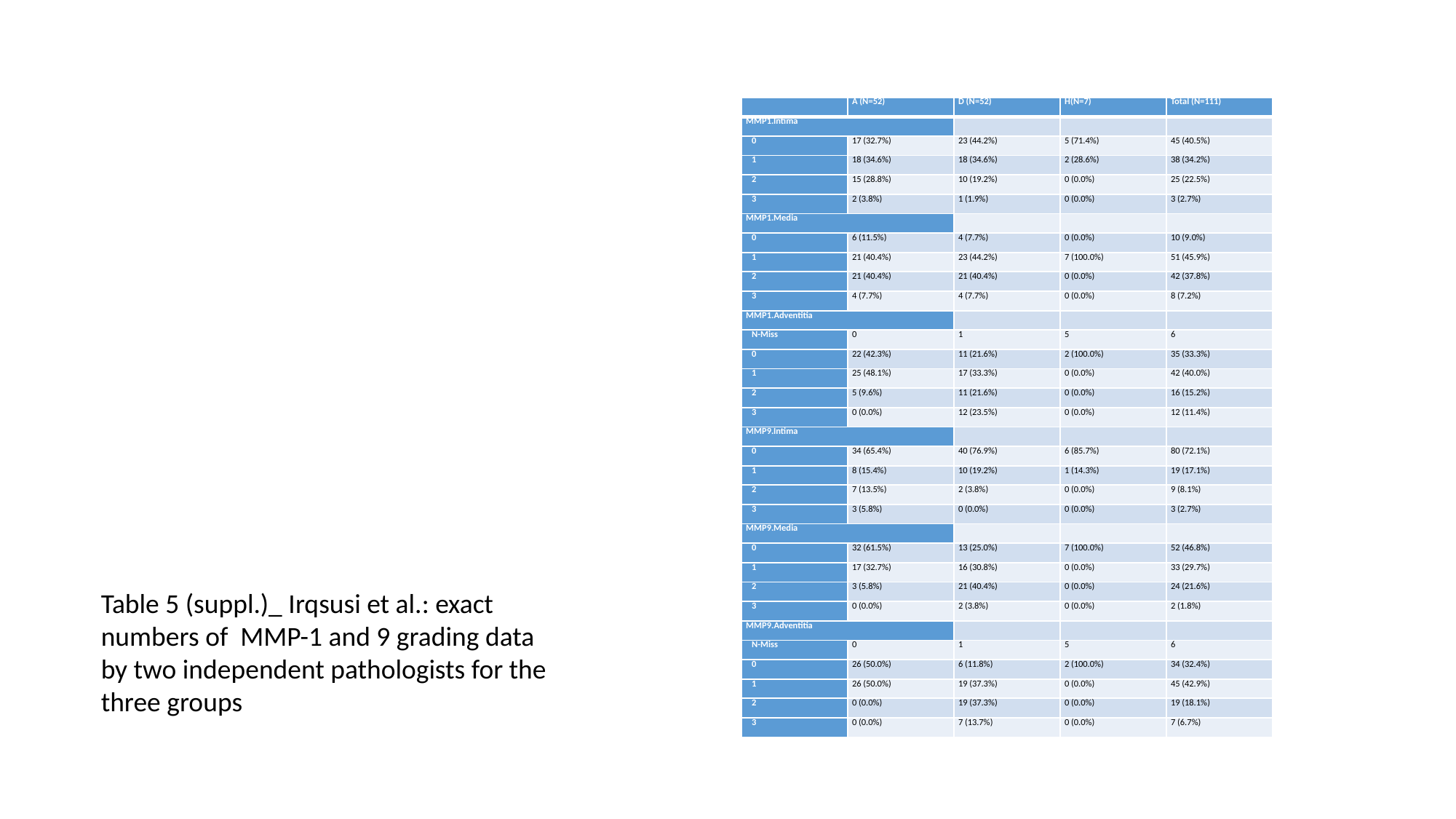

|  | A (N=52) | D (N=52) | H(N=7) | Total (N=111) |
| --- | --- | --- | --- | --- |
| MMP1.Intima |  |  |  |  |
| 0 | 17 (32.7%) | 23 (44.2%) | 5 (71.4%) | 45 (40.5%) |
| 1 | 18 (34.6%) | 18 (34.6%) | 2 (28.6%) | 38 (34.2%) |
| 2 | 15 (28.8%) | 10 (19.2%) | 0 (0.0%) | 25 (22.5%) |
| 3 | 2 (3.8%) | 1 (1.9%) | 0 (0.0%) | 3 (2.7%) |
| MMP1.Media |  |  |  |  |
| 0 | 6 (11.5%) | 4 (7.7%) | 0 (0.0%) | 10 (9.0%) |
| 1 | 21 (40.4%) | 23 (44.2%) | 7 (100.0%) | 51 (45.9%) |
| 2 | 21 (40.4%) | 21 (40.4%) | 0 (0.0%) | 42 (37.8%) |
| 3 | 4 (7.7%) | 4 (7.7%) | 0 (0.0%) | 8 (7.2%) |
| MMP1.Adventitia |  |  |  |  |
| N-Miss | 0 | 1 | 5 | 6 |
| 0 | 22 (42.3%) | 11 (21.6%) | 2 (100.0%) | 35 (33.3%) |
| 1 | 25 (48.1%) | 17 (33.3%) | 0 (0.0%) | 42 (40.0%) |
| 2 | 5 (9.6%) | 11 (21.6%) | 0 (0.0%) | 16 (15.2%) |
| 3 | 0 (0.0%) | 12 (23.5%) | 0 (0.0%) | 12 (11.4%) |
| MMP9.Intima |  |  |  |  |
| 0 | 34 (65.4%) | 40 (76.9%) | 6 (85.7%) | 80 (72.1%) |
| 1 | 8 (15.4%) | 10 (19.2%) | 1 (14.3%) | 19 (17.1%) |
| 2 | 7 (13.5%) | 2 (3.8%) | 0 (0.0%) | 9 (8.1%) |
| 3 | 3 (5.8%) | 0 (0.0%) | 0 (0.0%) | 3 (2.7%) |
| MMP9.Media |  |  |  |  |
| 0 | 32 (61.5%) | 13 (25.0%) | 7 (100.0%) | 52 (46.8%) |
| 1 | 17 (32.7%) | 16 (30.8%) | 0 (0.0%) | 33 (29.7%) |
| 2 | 3 (5.8%) | 21 (40.4%) | 0 (0.0%) | 24 (21.6%) |
| 3 | 0 (0.0%) | 2 (3.8%) | 0 (0.0%) | 2 (1.8%) |
| MMP9.Adventitia |  |  |  |  |
| N-Miss | 0 | 1 | 5 | 6 |
| 0 | 26 (50.0%) | 6 (11.8%) | 2 (100.0%) | 34 (32.4%) |
| 1 | 26 (50.0%) | 19 (37.3%) | 0 (0.0%) | 45 (42.9%) |
| 2 | 0 (0.0%) | 19 (37.3%) | 0 (0.0%) | 19 (18.1%) |
| 3 | 0 (0.0%) | 7 (13.7%) | 0 (0.0%) | 7 (6.7%) |
Table 5 (suppl.)_ Irqsusi et al.: exact numbers of  MMP-1 and 9 grading data by two independent pathologists for the three groups